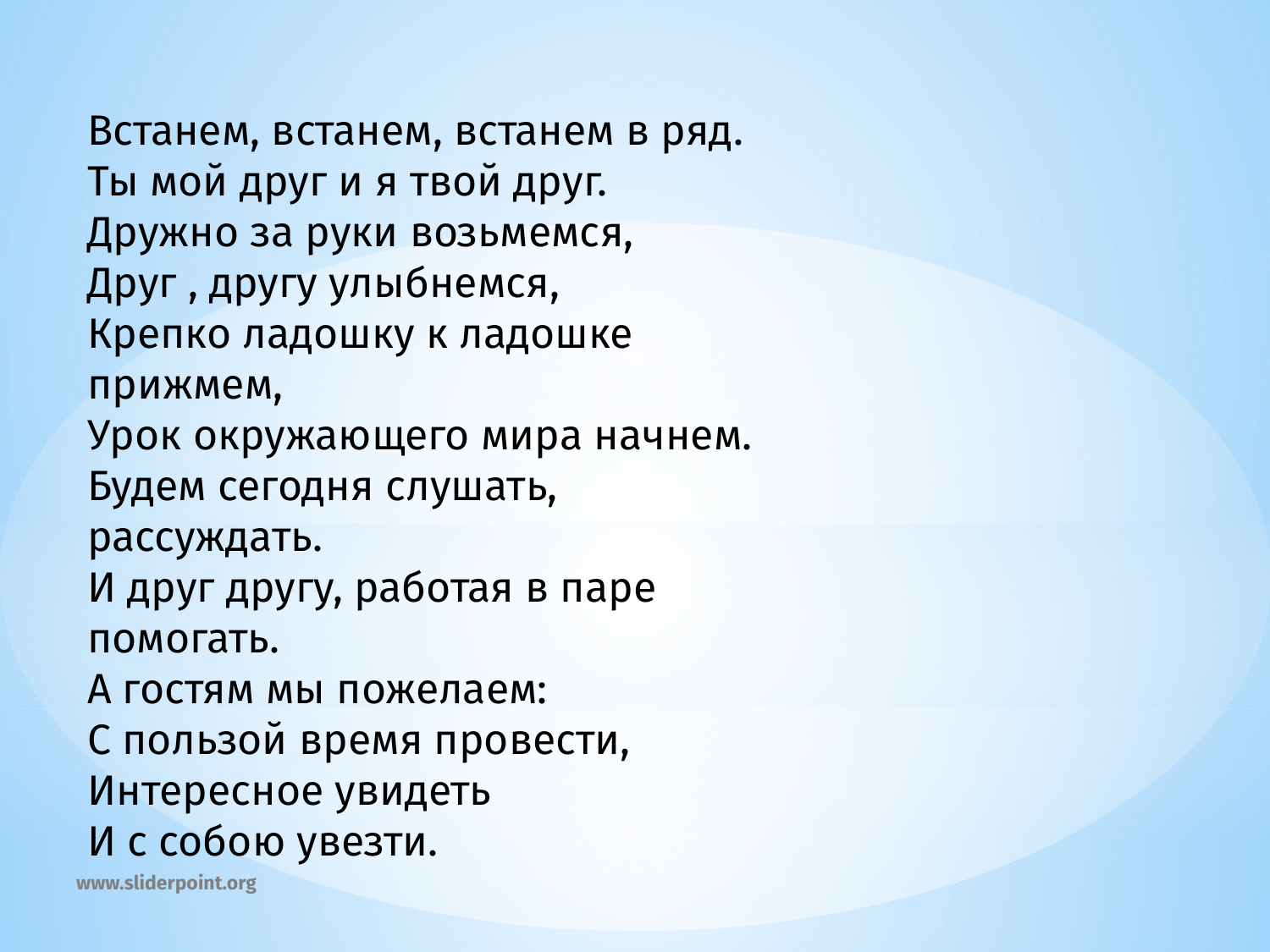

Встанем, встанем, встанем в ряд.
Ты мой друг и я твой друг.
Дружно за руки возьмемся,
Друг , другу улыбнемся,
Крепко ладошку к ладошке прижмем,
Урок окружающего мира начнем.
Будем сегодня слушать, рассуждать.
И друг другу, работая в паре помогать.
А гостям мы пожелаем:
С пользой время провести,
Интересное увидеть
И с собою увезти.
www.sliderpoint.org